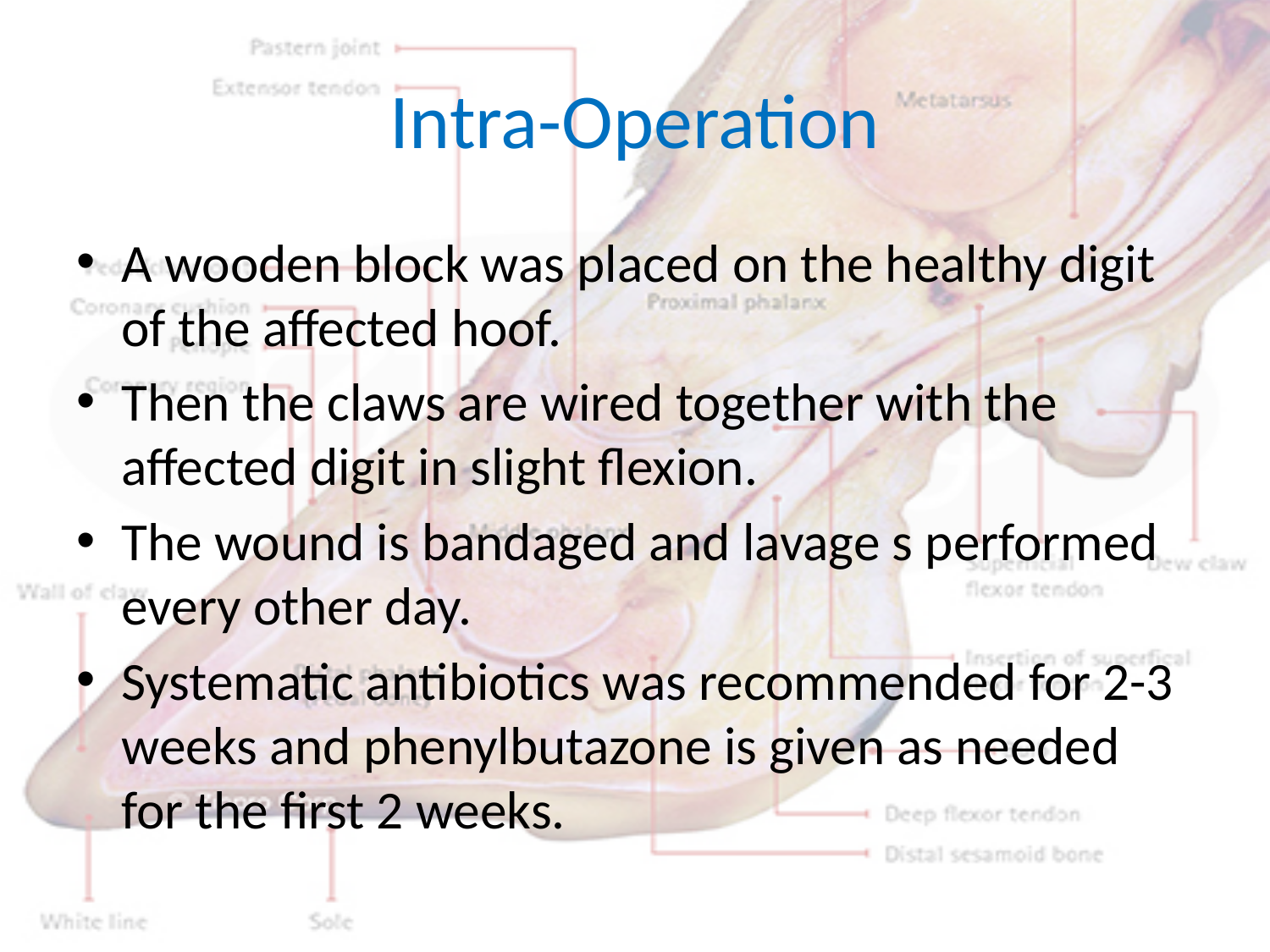

# Intra-Operation
A wooden block was placed on the healthy digit of the affected hoof.
Then the claws are wired together with the affected digit in slight flexion.
The wound is bandaged and lavage s performed every other day.
Systematic antibiotics was recommended for 2-3 weeks and phenylbutazone is given as needed for the first 2 weeks.